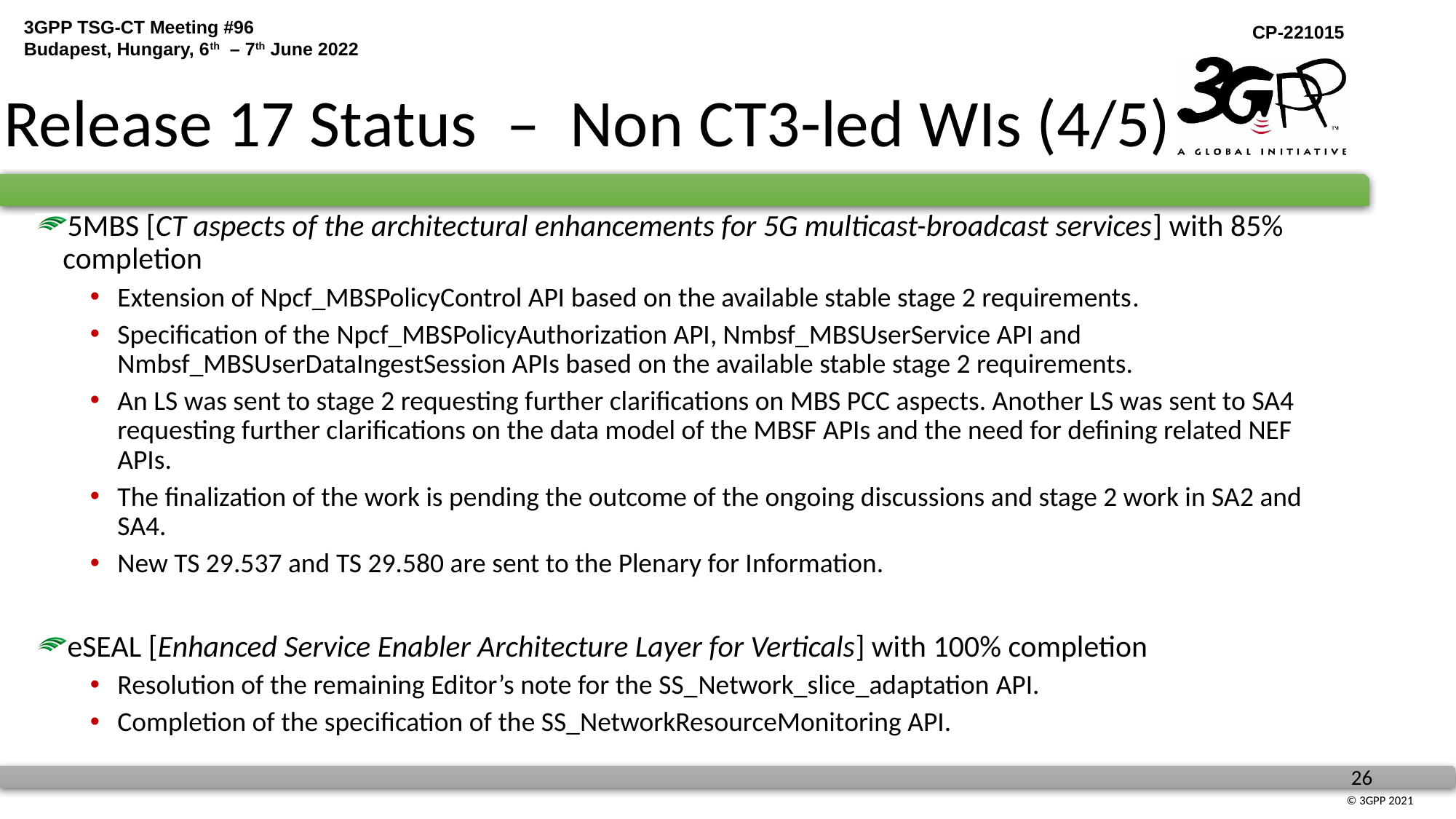

# Release 17 Status  –  Non CT3-led WIs (4/5)
5MBS [CT aspects of the architectural enhancements for 5G multicast-broadcast services] with 85% completion
Extension of Npcf_MBSPolicyControl API based on the available stable stage 2 requirements.
Specification of the Npcf_MBSPolicyAuthorization API, Nmbsf_MBSUserService API and Nmbsf_MBSUserDataIngestSession APIs based on the available stable stage 2 requirements.
An LS was sent to stage 2 requesting further clarifications on MBS PCC aspects. Another LS was sent to SA4 requesting further clarifications on the data model of the MBSF APIs and the need for defining related NEF APIs.
The finalization of the work is pending the outcome of the ongoing discussions and stage 2 work in SA2 and SA4.
New TS 29.537 and TS 29.580 are sent to the Plenary for Information.

eSEAL [Enhanced Service Enabler Architecture Layer for Verticals] with 100% completion
Resolution of the remaining Editor’s note for the SS_Network_slice_adaptation API.
Completion of the specification of the SS_NetworkResourceMonitoring API.